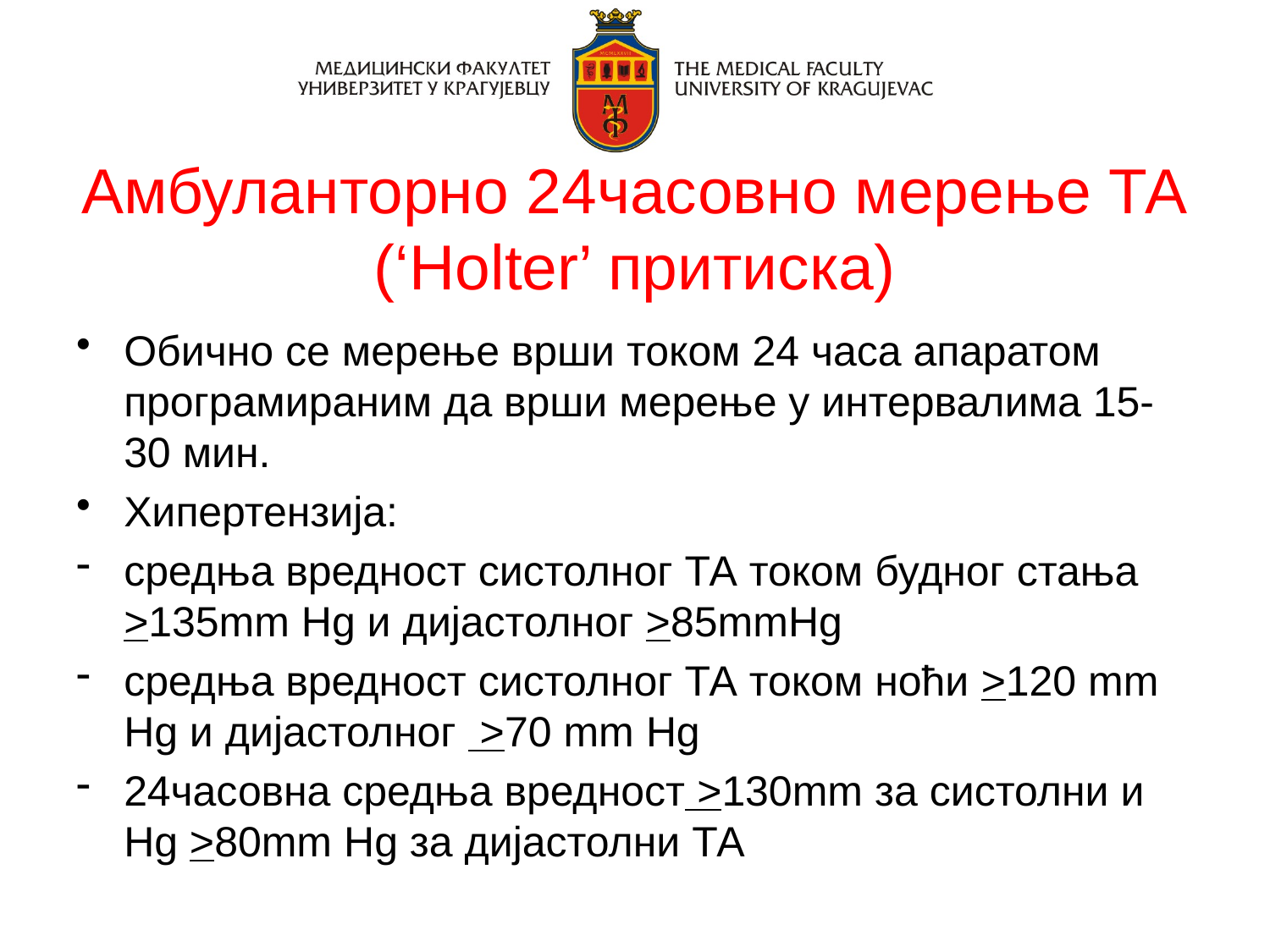

# Амбуланторно 24часовно мерење ТА (‘Holter’ притиска)
Обично се мерење врши током 24 часа апаратом програмираним да врши мерење у интервалима 15-30 мин.
Хипертензија:
средња вредност систолног ТА током будног стања >135mm Hg и дијастолног >85mmHg
средња вредност систолног ТА током ноћи >120 mm Hg и дијастолног  >70 mm Hg
24часовна средња вредност >130mm за систолни и  Hg >80mm Hg за дијастолни ТА